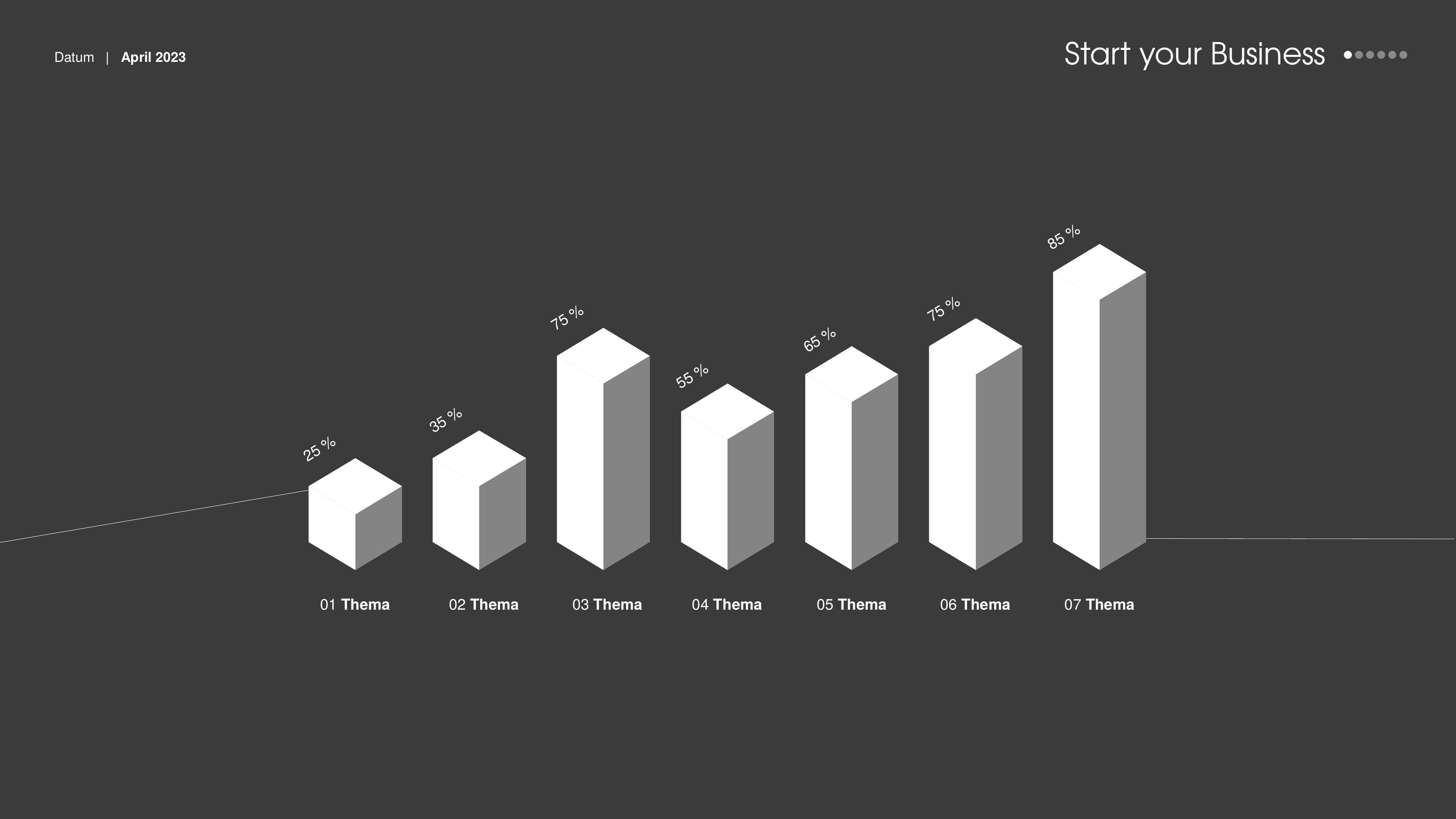

85 %

75 %
75 %

65 %

55 %

35 %

25 %

01 Thema
02 Thema
03 Thema
04 Thema
05 Thema
06 Thema
07 Thema